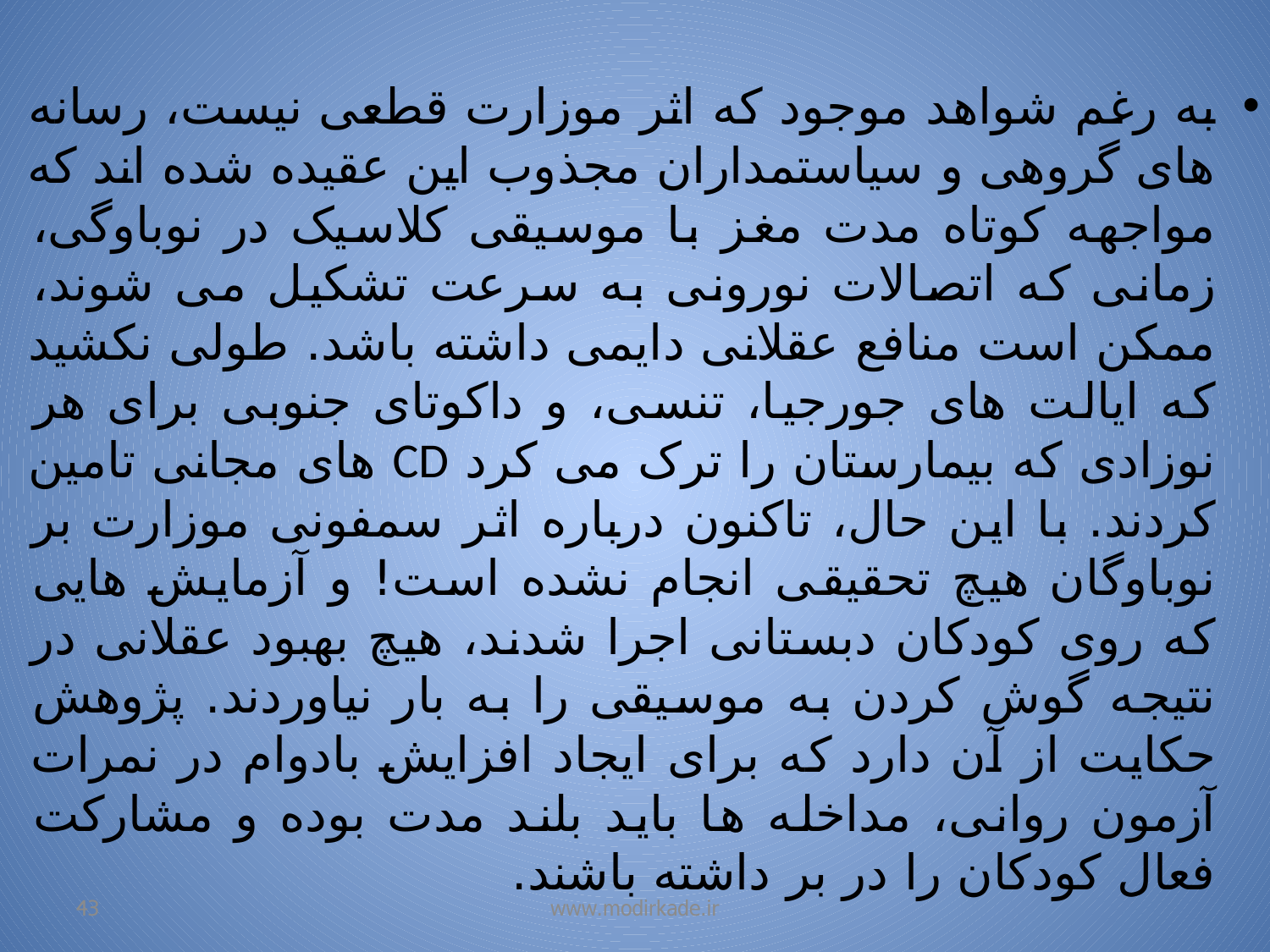

به رغم شواهد موجود که اثر موزارت قطعی نیست، رسانه های گروهی و سیاستمداران مجذوب این عقیده شده اند که مواجهه کوتاه مدت مغز با موسیقی کلاسیک در نوباوگی، زمانی که اتصالات نورونی به سرعت تشکیل می شوند، ممکن است منافع عقلانی دایمی داشته باشد. طولی نکشید که ایالت های جورجیا، تنسی، و داکوتای جنوبی برای هر نوزادی که بیمارستان را ترک می کرد CD های مجانی تامین کردند. با این حال، تاکنون درباره اثر سمفونی موزارت بر نوباوگان هیچ تحقیقی انجام نشده است! و آزمایش هایی که روی کودکان دبستانی اجرا شدند، هیچ بهبود عقلانی در نتیجه گوش کردن به موسیقی را به بار نیاوردند. پژوهش حکایت از آن دارد که برای ایجاد افزایش بادوام در نمرات آزمون روانی، مداخله ها باید بلند مدت بوده و مشارکت فعال کودکان را در بر داشته باشند.

43
www.modirkade.ir